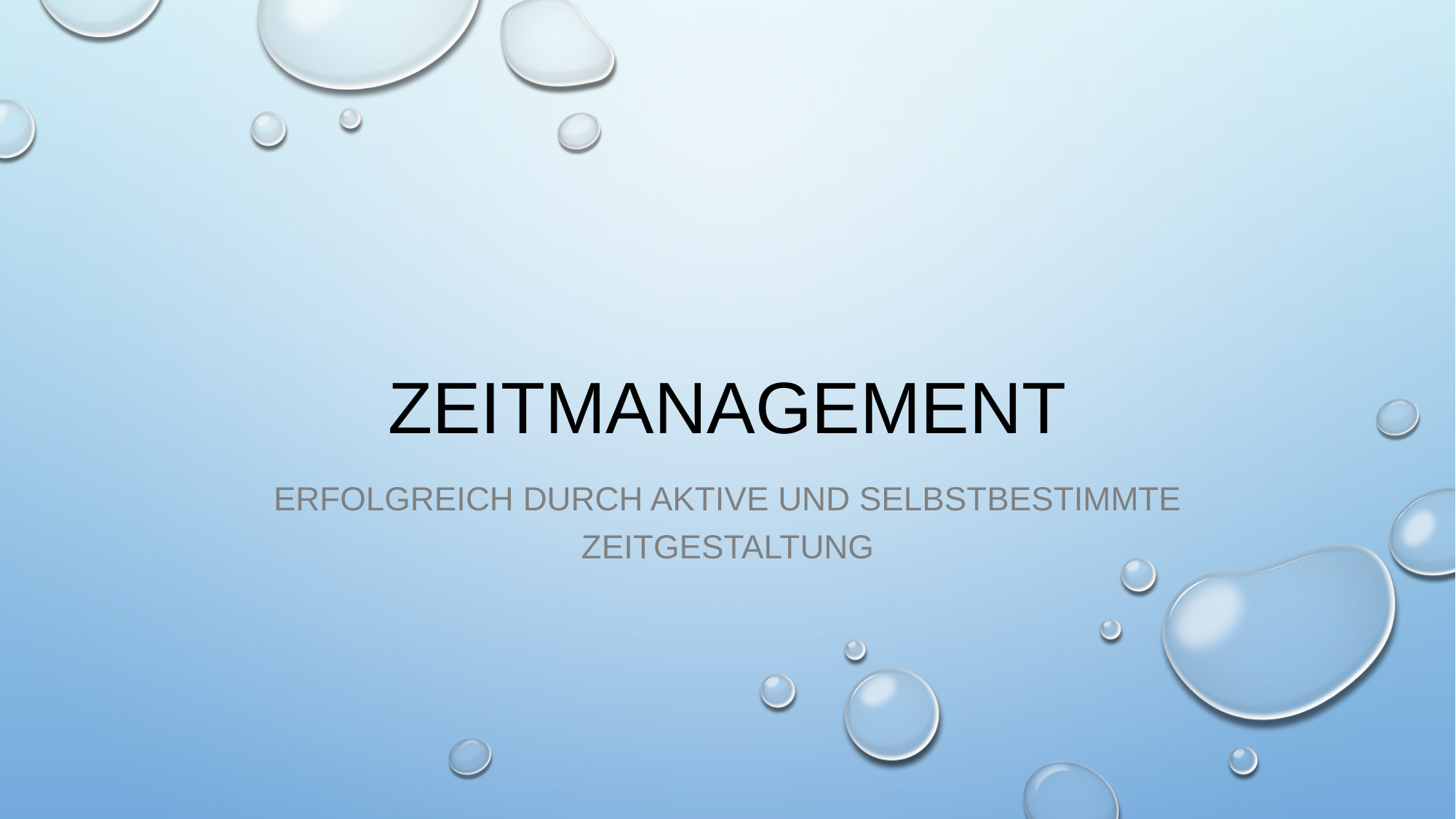

# Zeitmanagement
Erfolgreich durch aktive und selbstbestimmte Zeitgestaltung